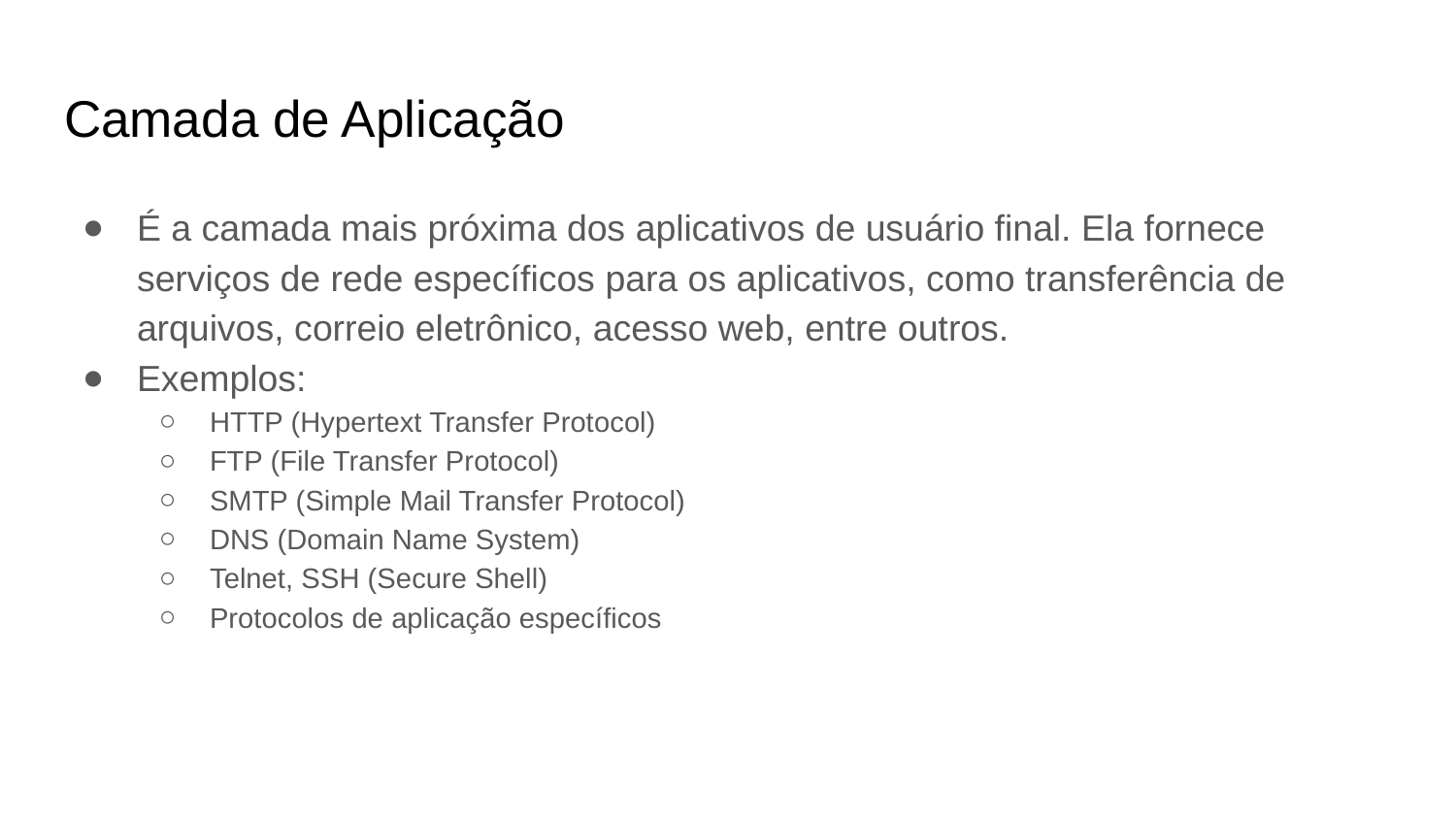

# Camada de Aplicação
É a camada mais próxima dos aplicativos de usuário final. Ela fornece serviços de rede específicos para os aplicativos, como transferência de arquivos, correio eletrônico, acesso web, entre outros.
Exemplos:
HTTP (Hypertext Transfer Protocol)
FTP (File Transfer Protocol)
SMTP (Simple Mail Transfer Protocol)
DNS (Domain Name System)
Telnet, SSH (Secure Shell)
Protocolos de aplicação específicos